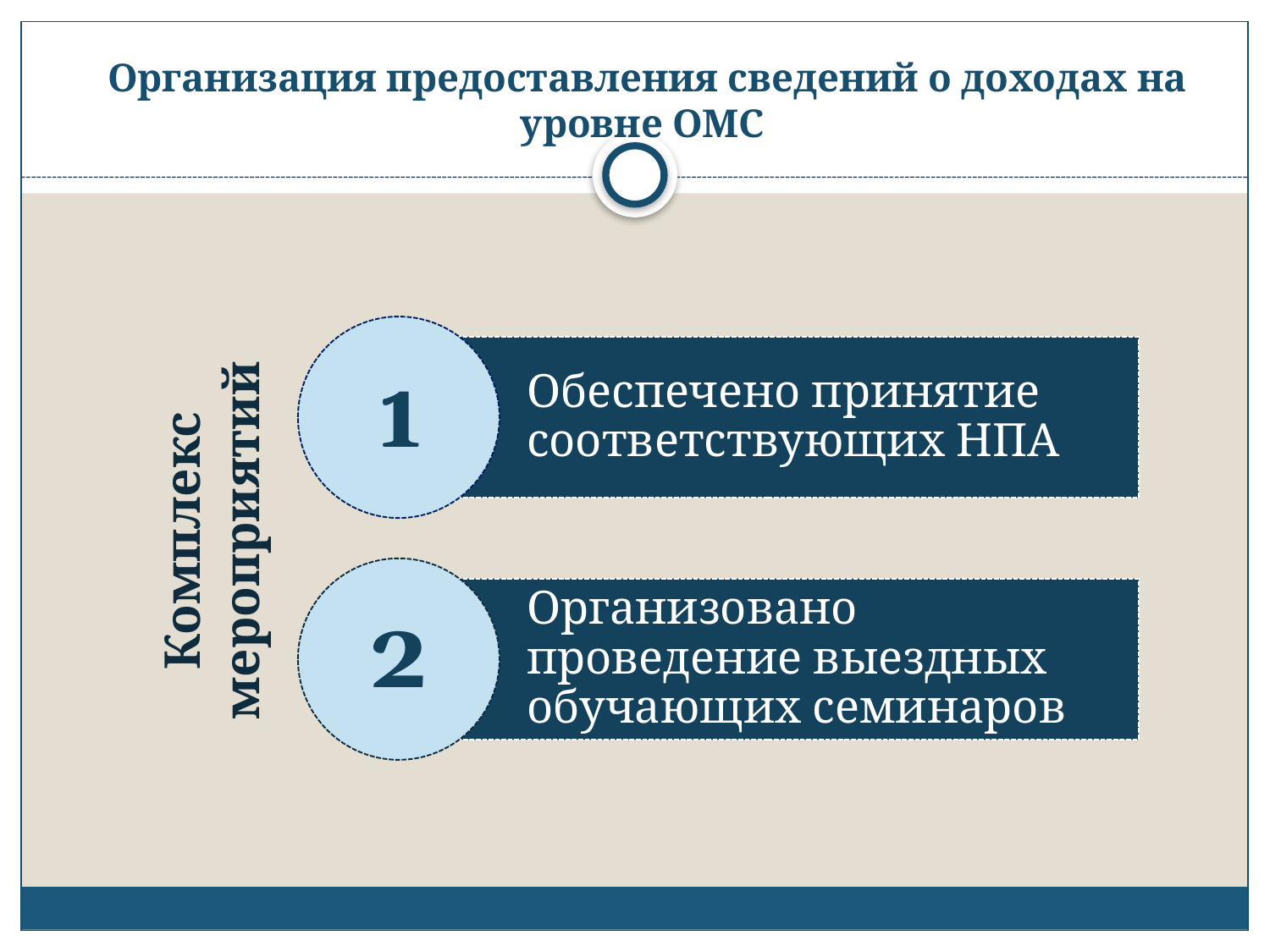

# Организация предоставления сведений о доходах на уровне ОМС
Обеспечено принятие соответствующих НПА
Организовано проведение выездных обучающих семинаров
Комплекс мероприятий
1
2